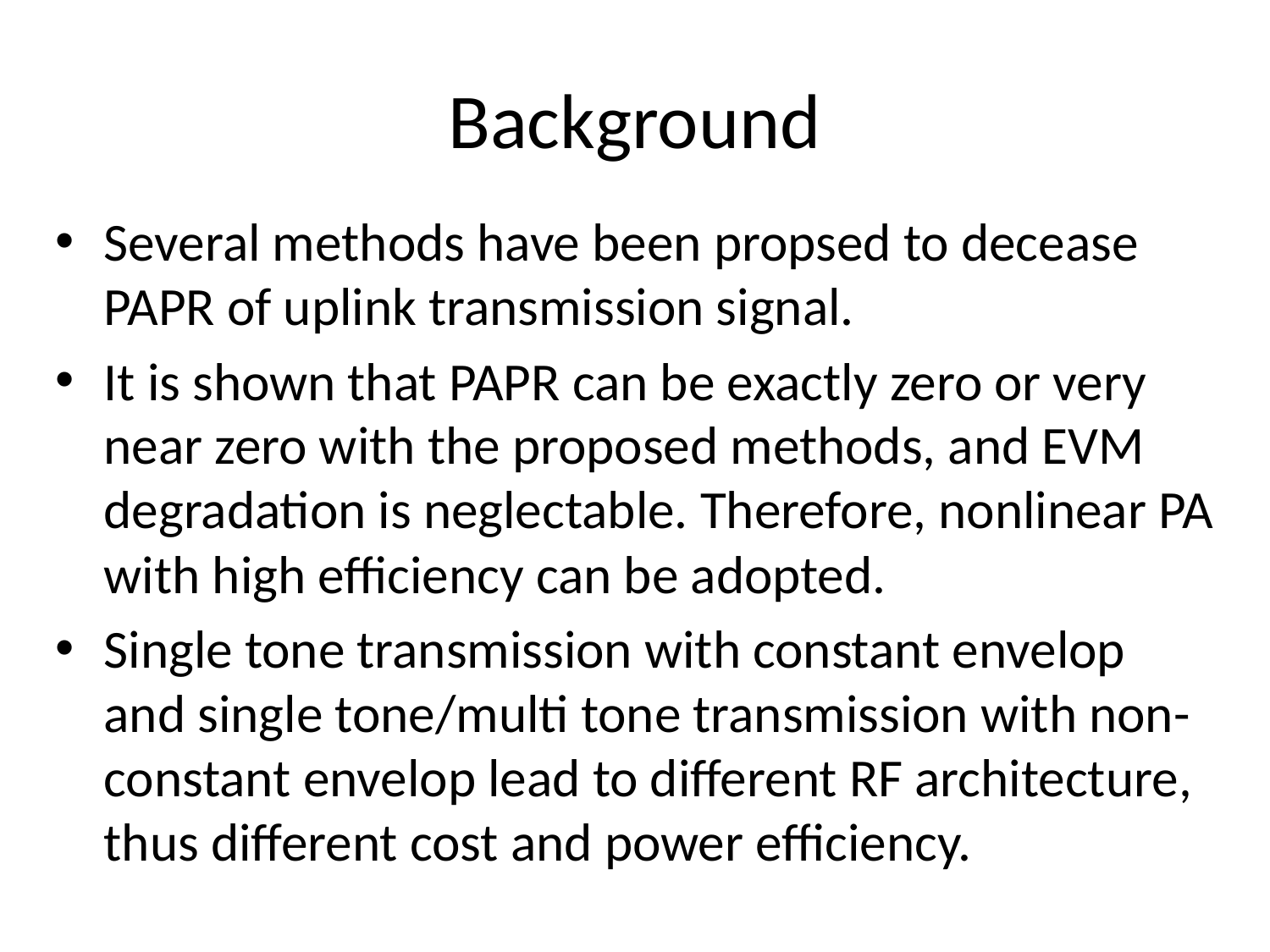

# Background
Several methods have been propsed to decease PAPR of uplink transmission signal.
It is shown that PAPR can be exactly zero or very near zero with the proposed methods, and EVM degradation is neglectable. Therefore, nonlinear PA with high efficiency can be adopted.
Single tone transmission with constant envelop and single tone/multi tone transmission with non-constant envelop lead to different RF architecture, thus different cost and power efficiency.